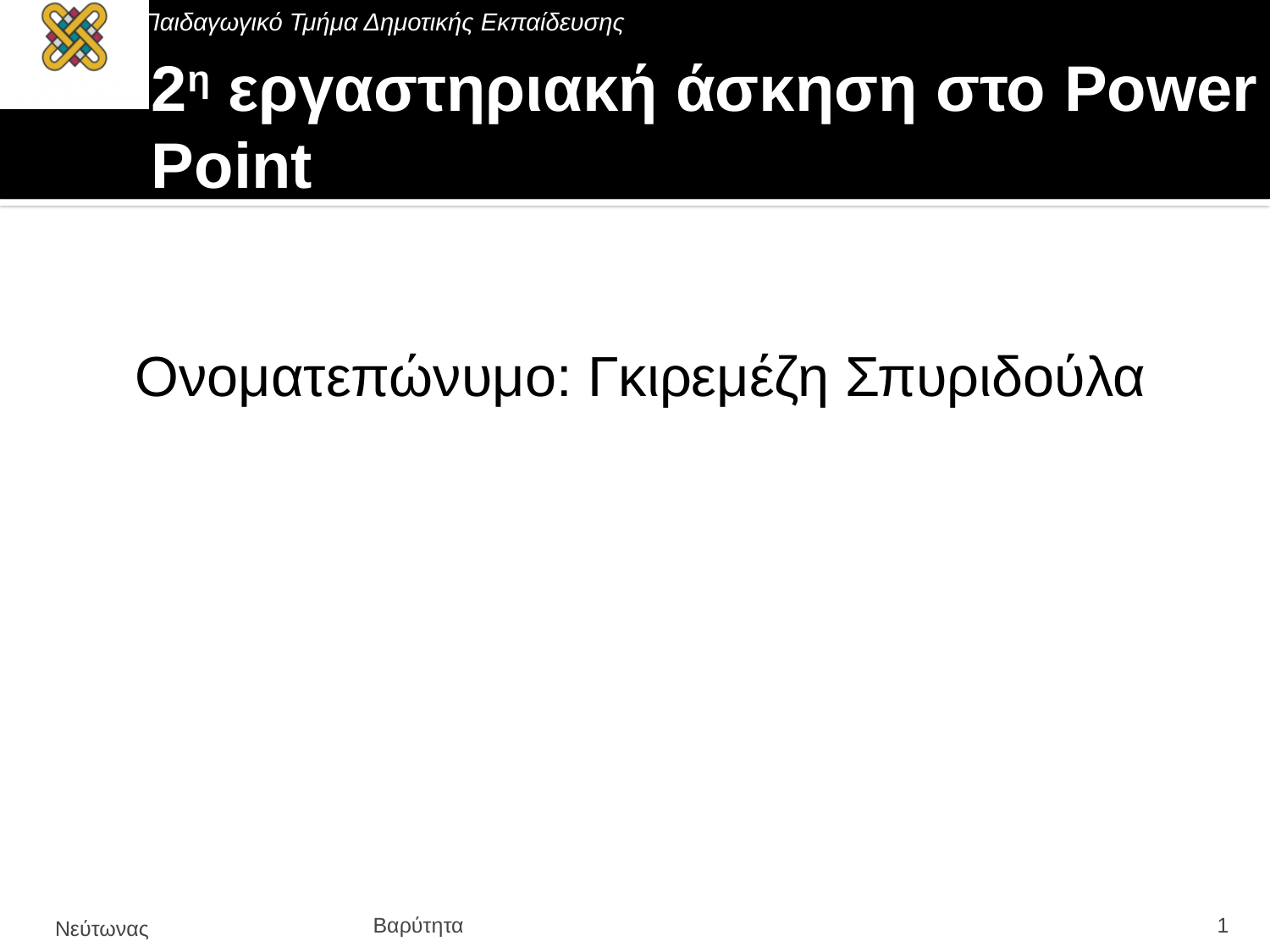

# 2η εργαστηριακή άσκηση στο Power Point
Ονοματεπώνυμο: Γκιρεμέζη Σπυριδούλα

Βαρύτητα
1
Νεύτωνας